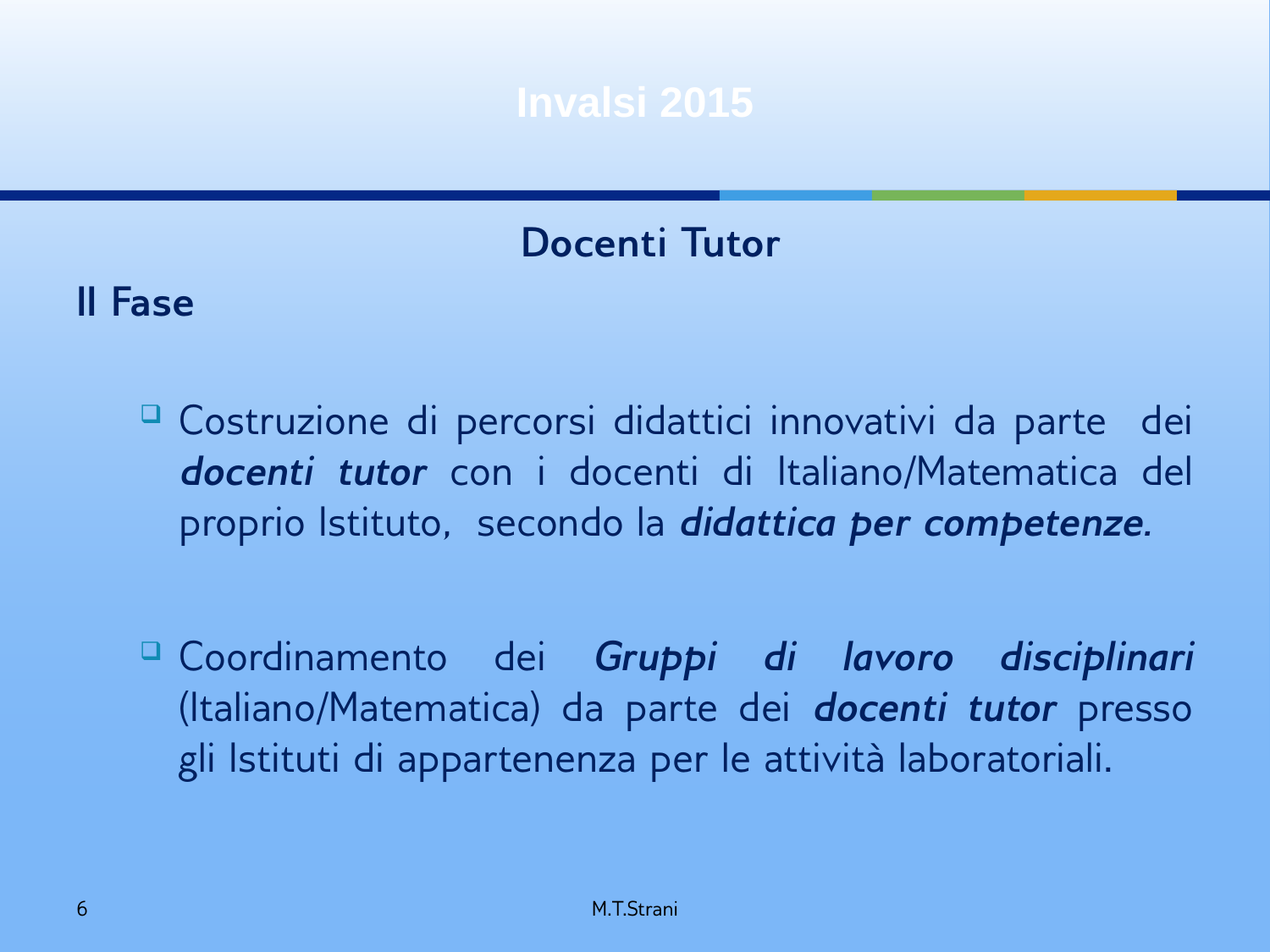

# Invalsi 2015
			Docenti Tutor
II Fase

Costruzione di percorsi didattici innovativi da parte  dei docenti tutor con i docenti di Italiano/Matematica del proprio Istituto,  secondo la didattica per competenze.

Coordinamento dei Gruppi di lavoro disciplinari (Italiano/Matematica) da parte dei docenti tutor presso gli Istituti di appartenenza per le attività laboratoriali.

6
M.T.Strani